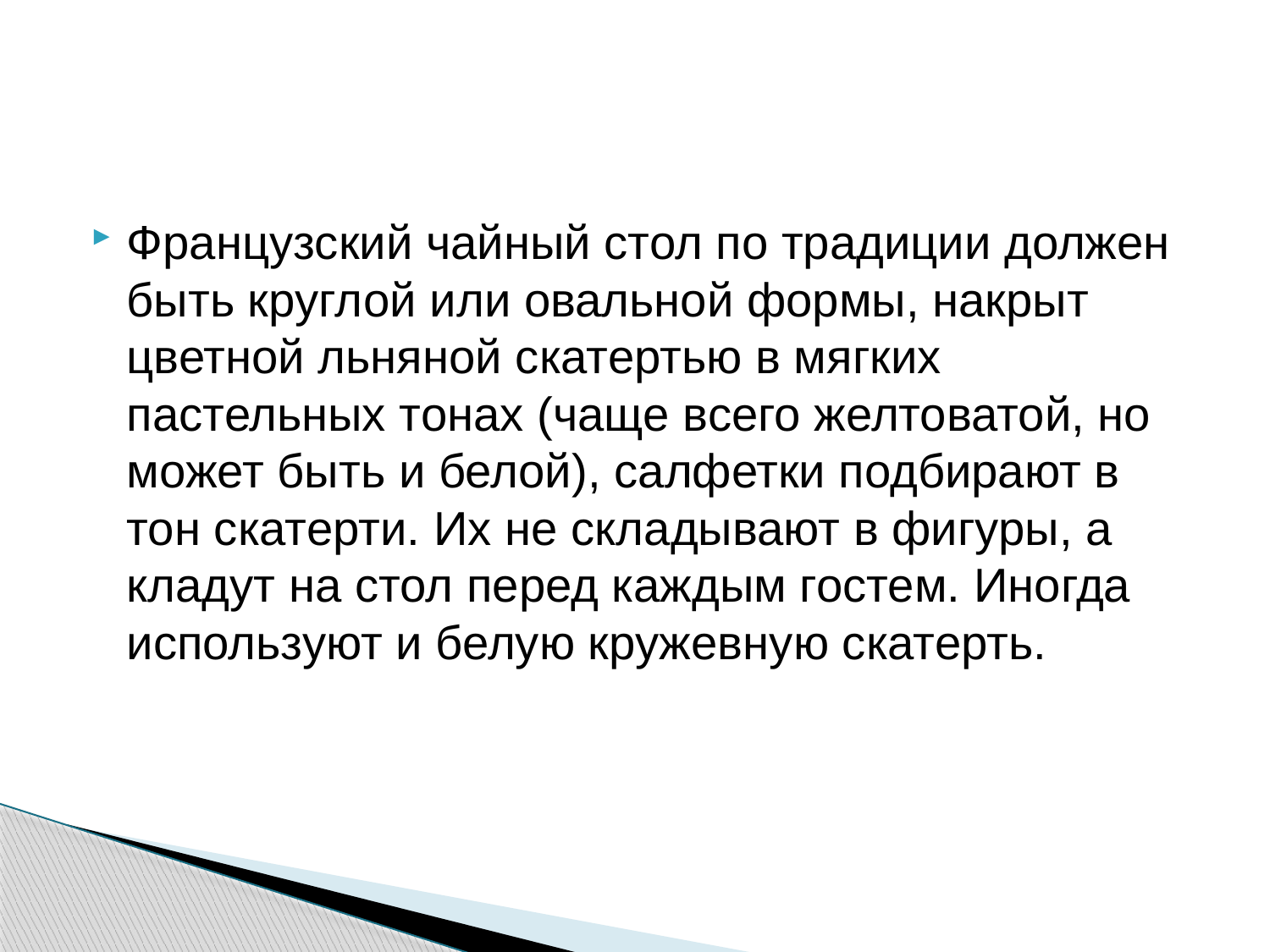

#
Французский чайный стол по традиции должен быть круглой или овальной формы, накрыт цветной льняной скатертью в мягких пастельных тонах (чаще всего желтоватой, но может быть и белой), салфетки подбирают в тон скатерти. Их не складывают в фигуры, а кладут на стол перед каждым гостем. Иногда используют и белую кружевную скатерть.